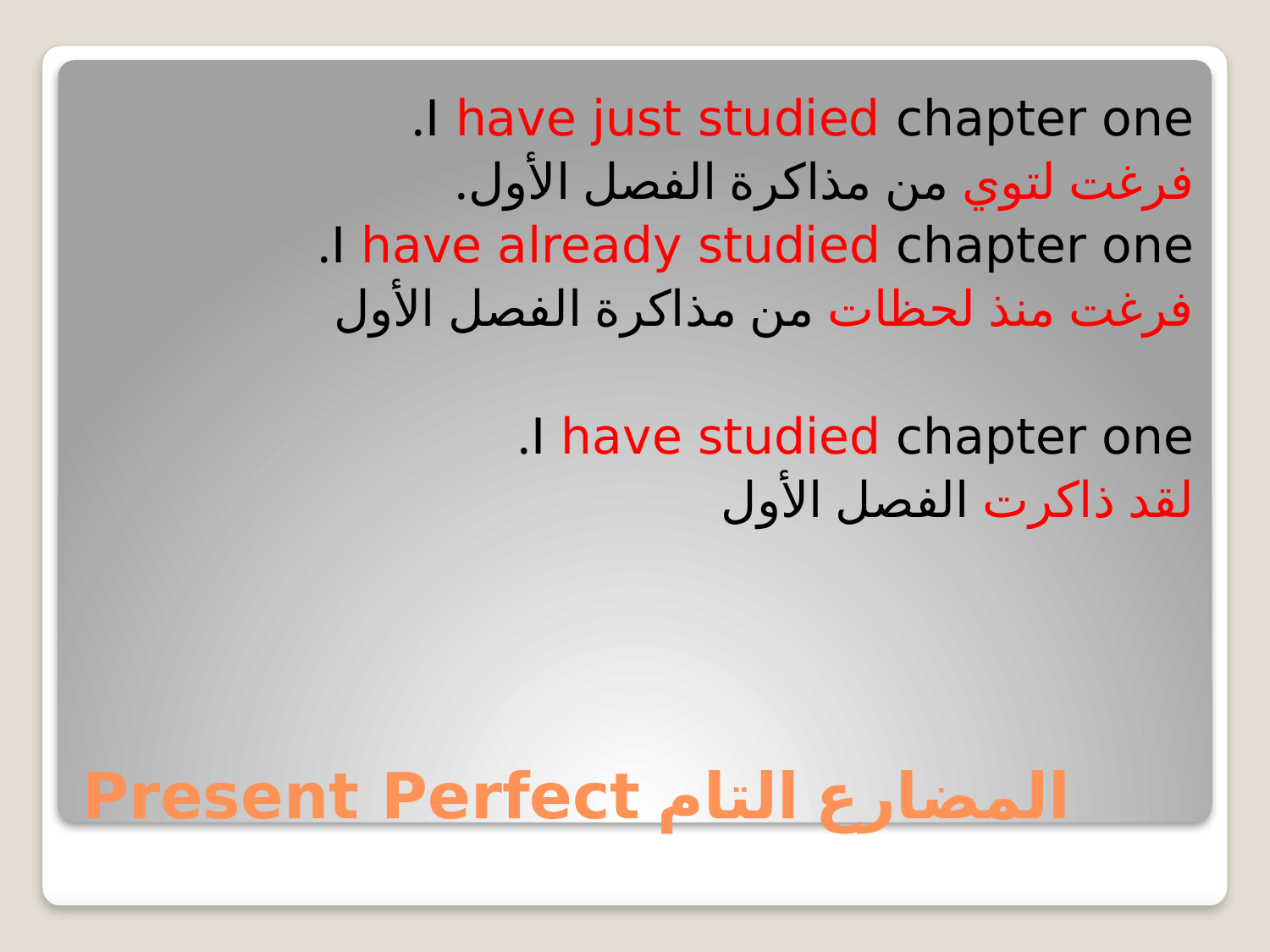

I have just studied chapter one.
فرغت لتوي من مذاكرة الفصل الأول.
I have already studied chapter one.
فرغت منذ لحظات من مذاكرة الفصل الأول

I have studied chapter one.
لقد ذاكرت الفصل الأول

# المضارع التام Present Perfect